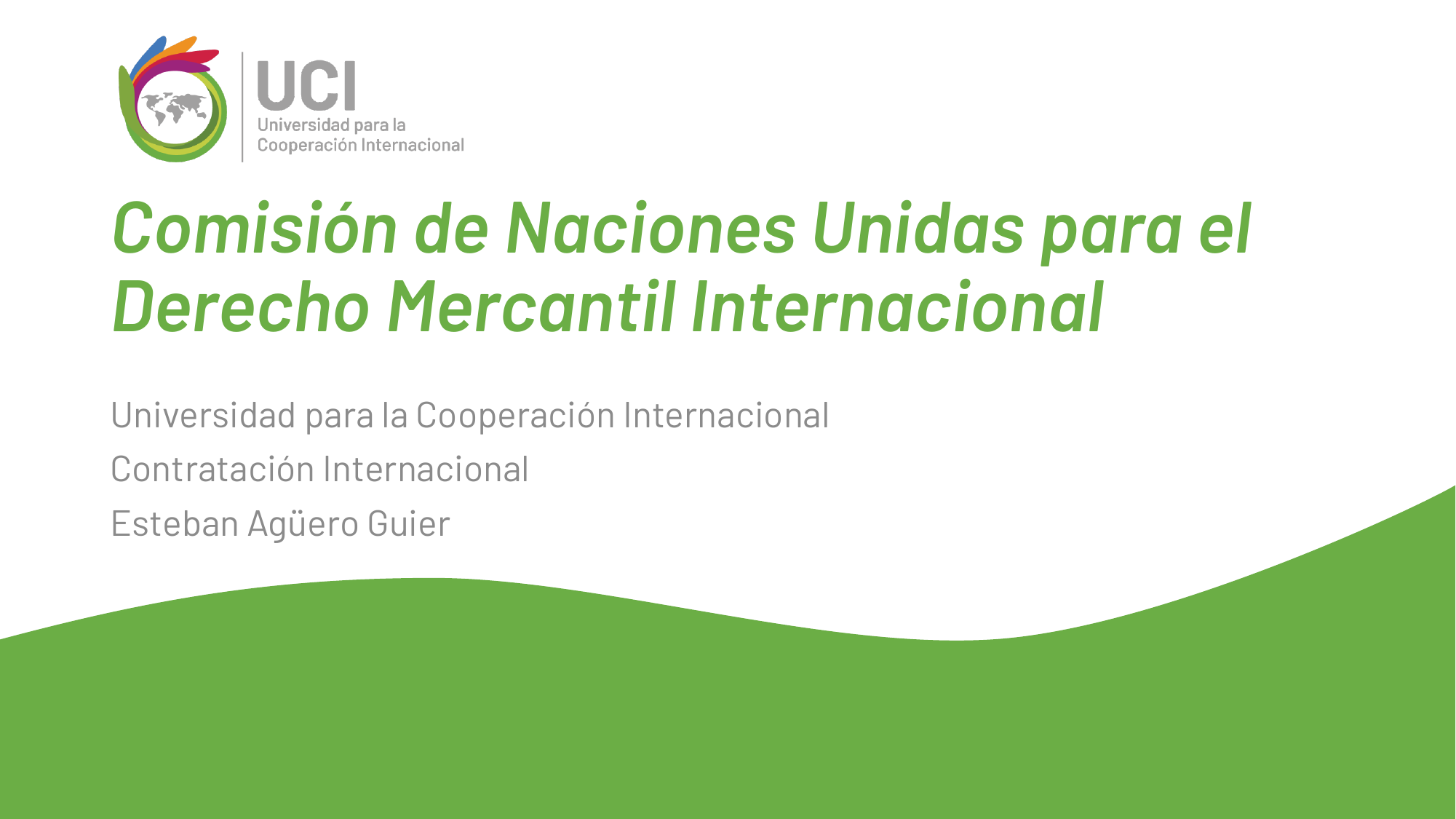

# Comisión de Naciones Unidas para el Derecho Mercantil Internacional
Universidad para la Cooperación Internacional
Contratación Internacional
Esteban Agüero Guier